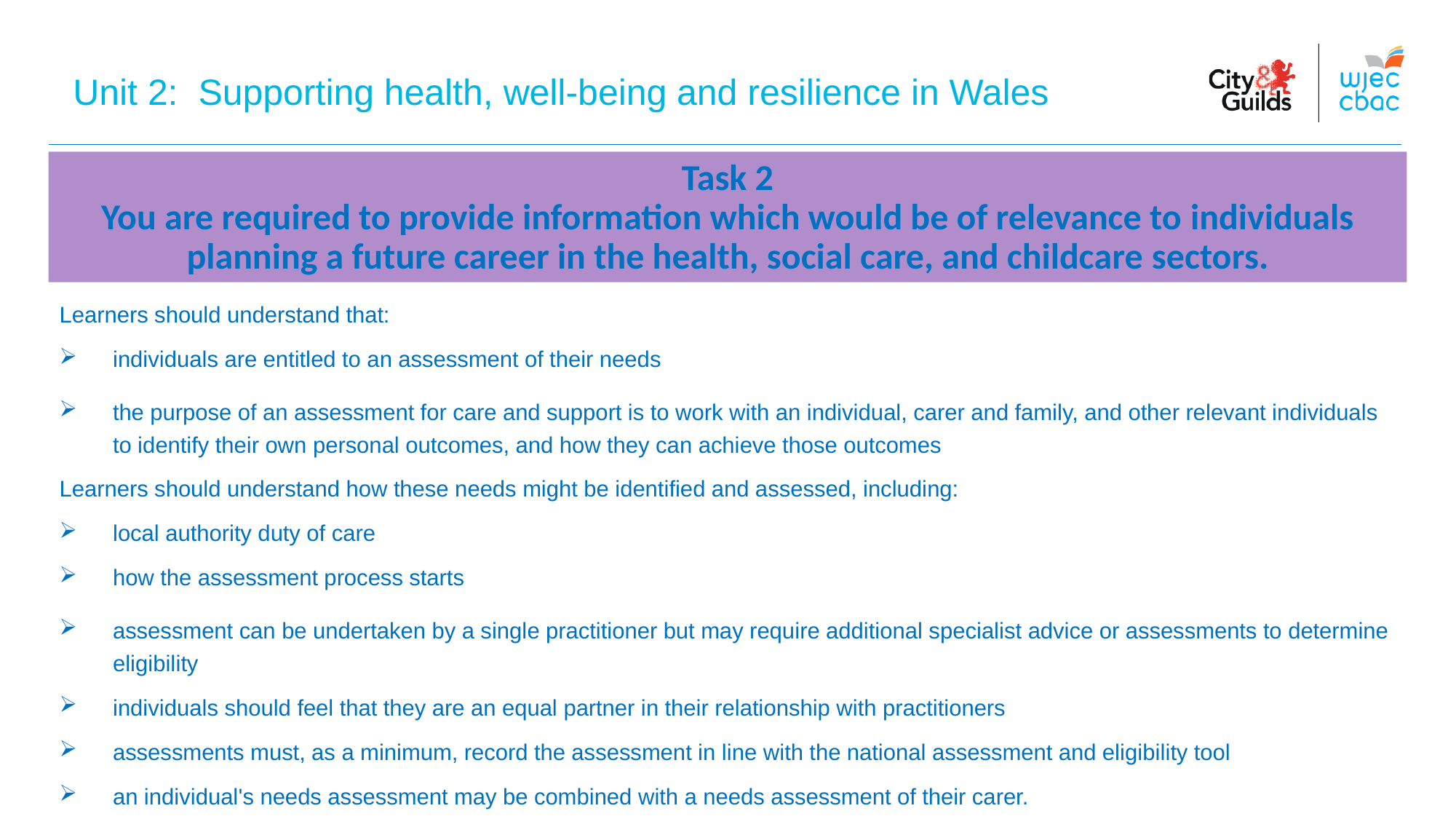

Unit 2:  Supporting health, well-being and resilience in Wales
# Task 2 You are required to provide information which would be of relevance to individuals planning a future career in the health, social care, and childcare sectors.
Learners should understand that:
individuals are entitled to an assessment of their needs
the purpose of an assessment for care and support is to work with an individual, carer and family, and other relevant individuals to identify their own personal outcomes, and how they can achieve those outcomes
Learners should understand how these needs might be identified and assessed, including:
local authority duty of care
how the assessment process starts
assessment can be undertaken by a single practitioner but may require additional specialist advice or assessments to determine eligibility
individuals should feel that they are an equal partner in their relationship with practitioners
assessments must, as a minimum, record the assessment in line with the national assessment and eligibility tool
an individual's needs assessment may be combined with a needs assessment of their carer.